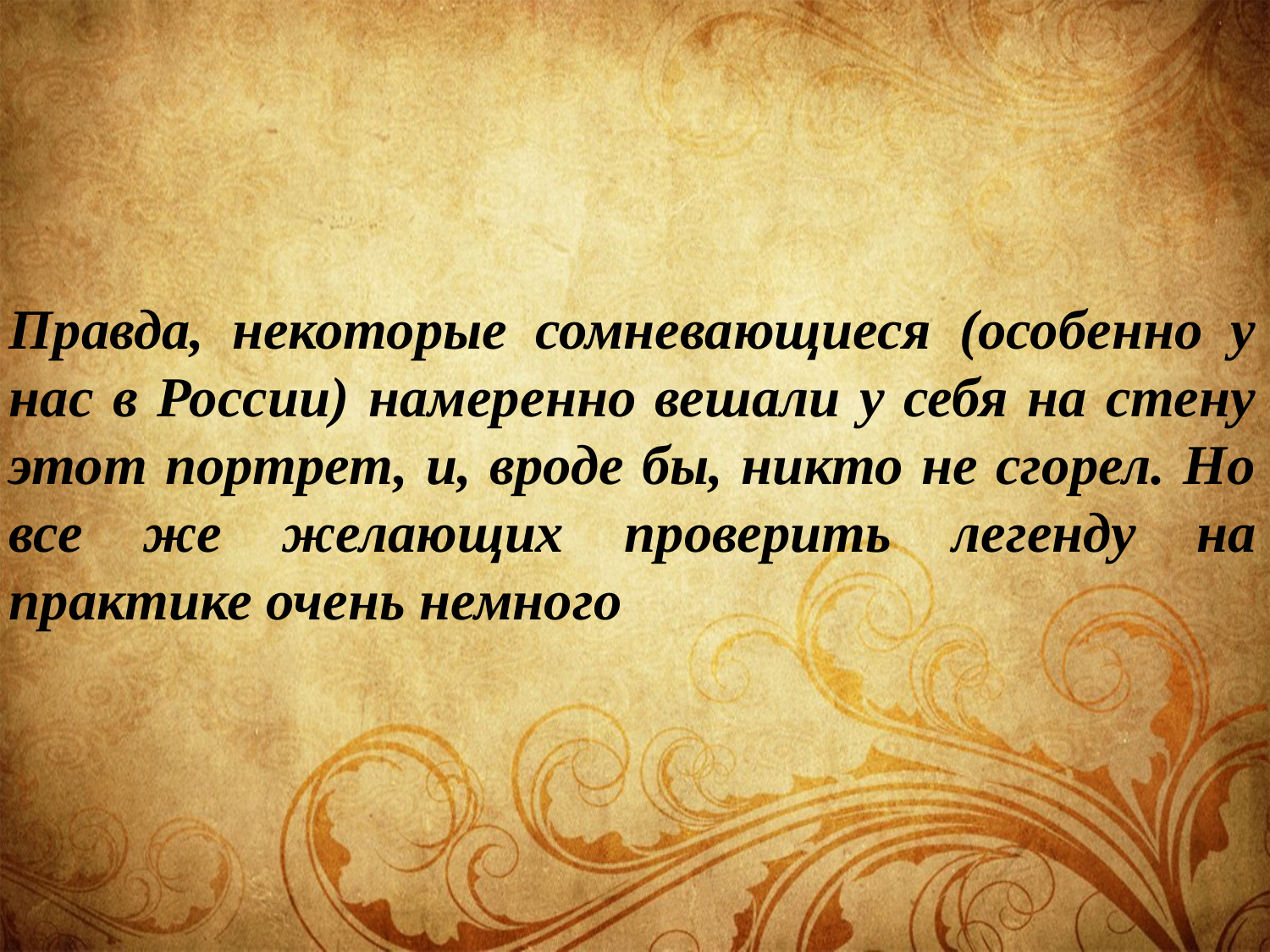

Правда, некоторые сомневающиеся (особенно у нас в России) намеренно вешали у себя на стену этот портрет, и, вроде бы, никто не сгорел. Но все же желающих проверить легенду на практике очень немного